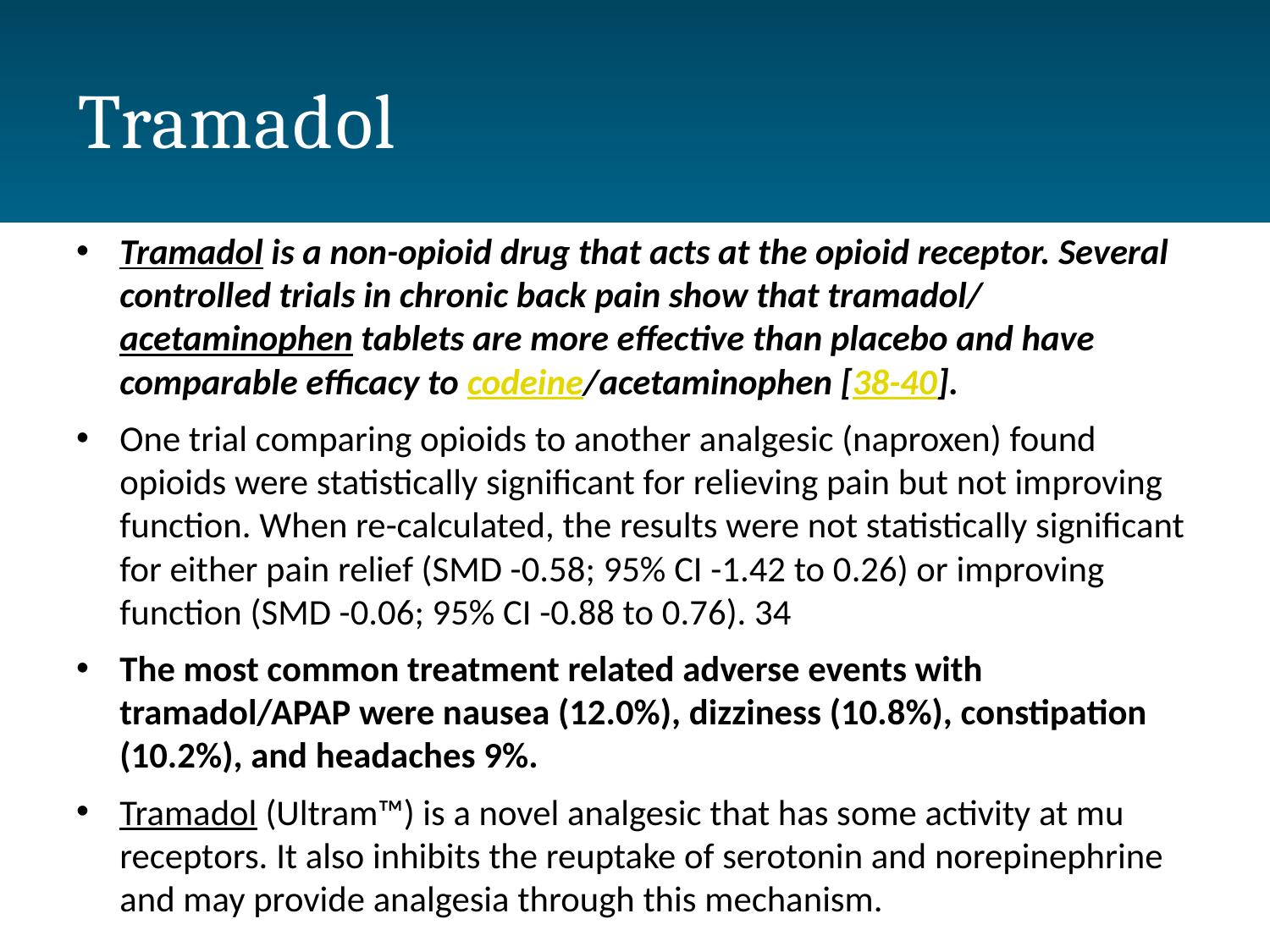

# Tramadol
Tramadol is a non-opioid drug that acts at the opioid receptor. Several controlled trials in chronic back pain show that tramadol/acetaminophen tablets are more effective than placebo and have comparable efficacy to codeine/acetaminophen [38-40].
One trial comparing opioids to another analgesic (naproxen) found opioids were statistically significant for relieving pain but not improving function. When re-calculated, the results were not statistically significant for either pain relief (SMD -0.58; 95% CI -1.42 to 0.26) or improving function (SMD -0.06; 95% CI -0.88 to 0.76). 34
The most common treatment related adverse events with tramadol/APAP were nausea (12.0%), dizziness (10.8%), constipation (10.2%), and headaches 9%.
Tramadol (Ultram™) is a novel analgesic that has some activity at mu receptors. It also inhibits the reuptake of serotonin and norepinephrine and may provide analgesia through this mechanism.